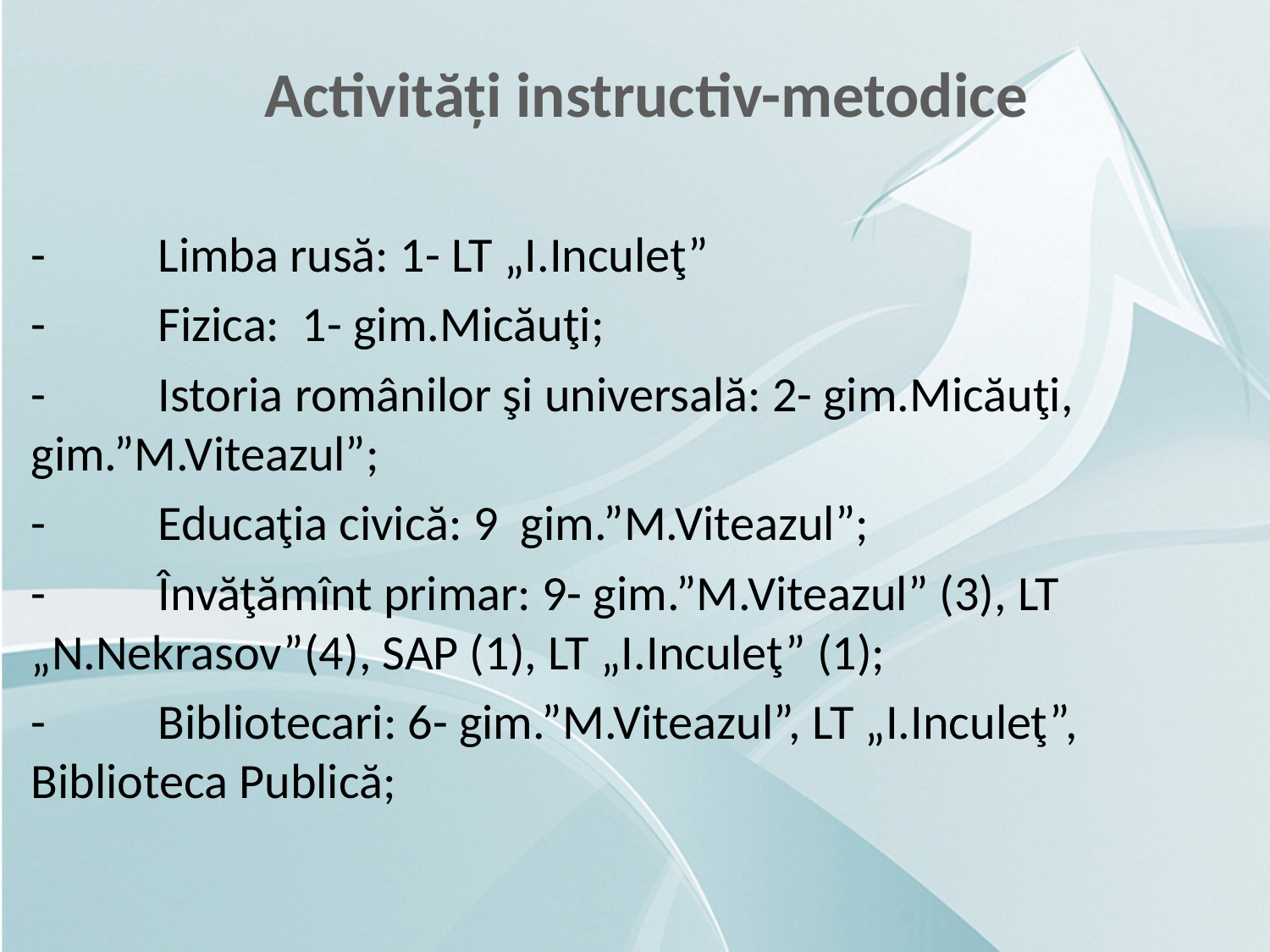

Activități instructiv-metodice
-	Limba rusă: 1- LT „I.Inculeţ”
-	Fizica:  1- gim.Micăuţi;
-	Istoria românilor şi universală: 2- gim.Micăuţi, gim.”M.Viteazul”;
-	Educaţia civică: 9  gim.”M.Viteazul”;
-	Învăţămînt primar: 9- gim.”M.Viteazul” (3), LT „N.Nekrasov”(4), SAP (1), LT „I.Inculeţ” (1);
-	Bibliotecari: 6- gim.”M.Viteazul”, LT „I.Inculeţ”, Biblioteca Publică;